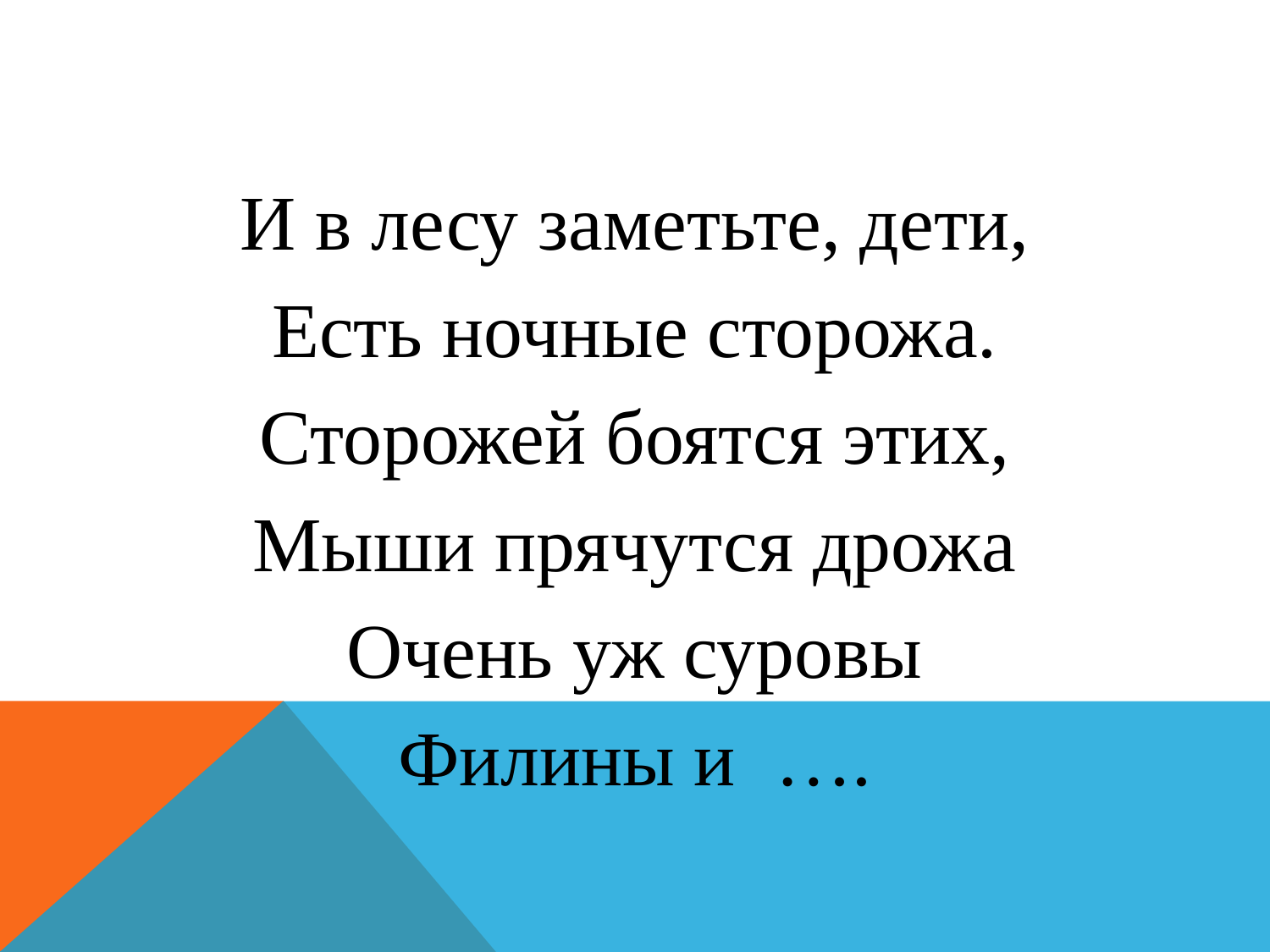

И в лесу заметьте, дети,
Есть ночные сторожа.
Сторожей боятся этих,
Мыши прячутся дрожа
Очень уж суровы
Филины и  ….